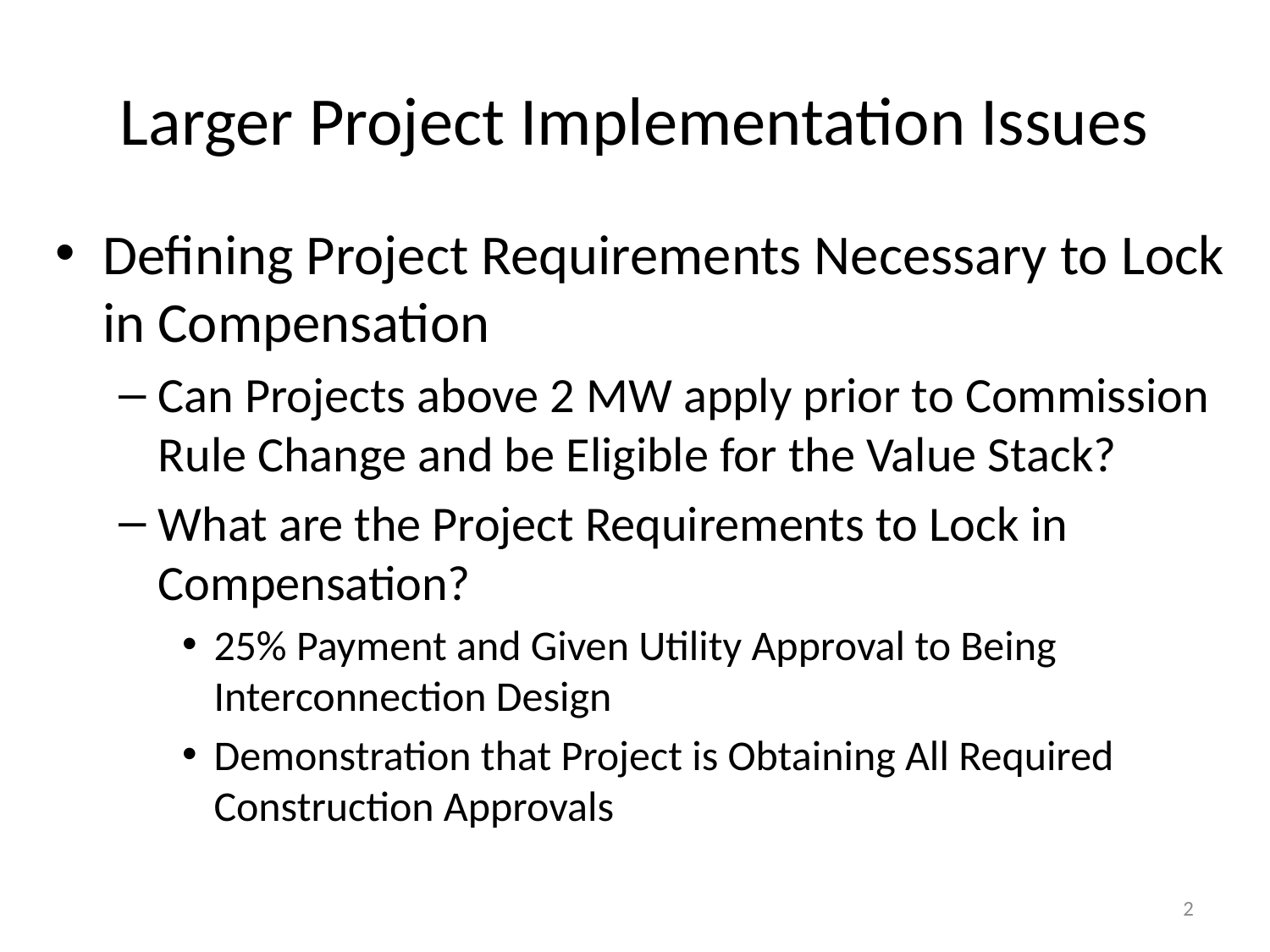

# Larger Project Implementation Issues
Defining Project Requirements Necessary to Lock in Compensation
Can Projects above 2 MW apply prior to Commission Rule Change and be Eligible for the Value Stack?
What are the Project Requirements to Lock in Compensation?
25% Payment and Given Utility Approval to Being Interconnection Design
Demonstration that Project is Obtaining All Required Construction Approvals
2